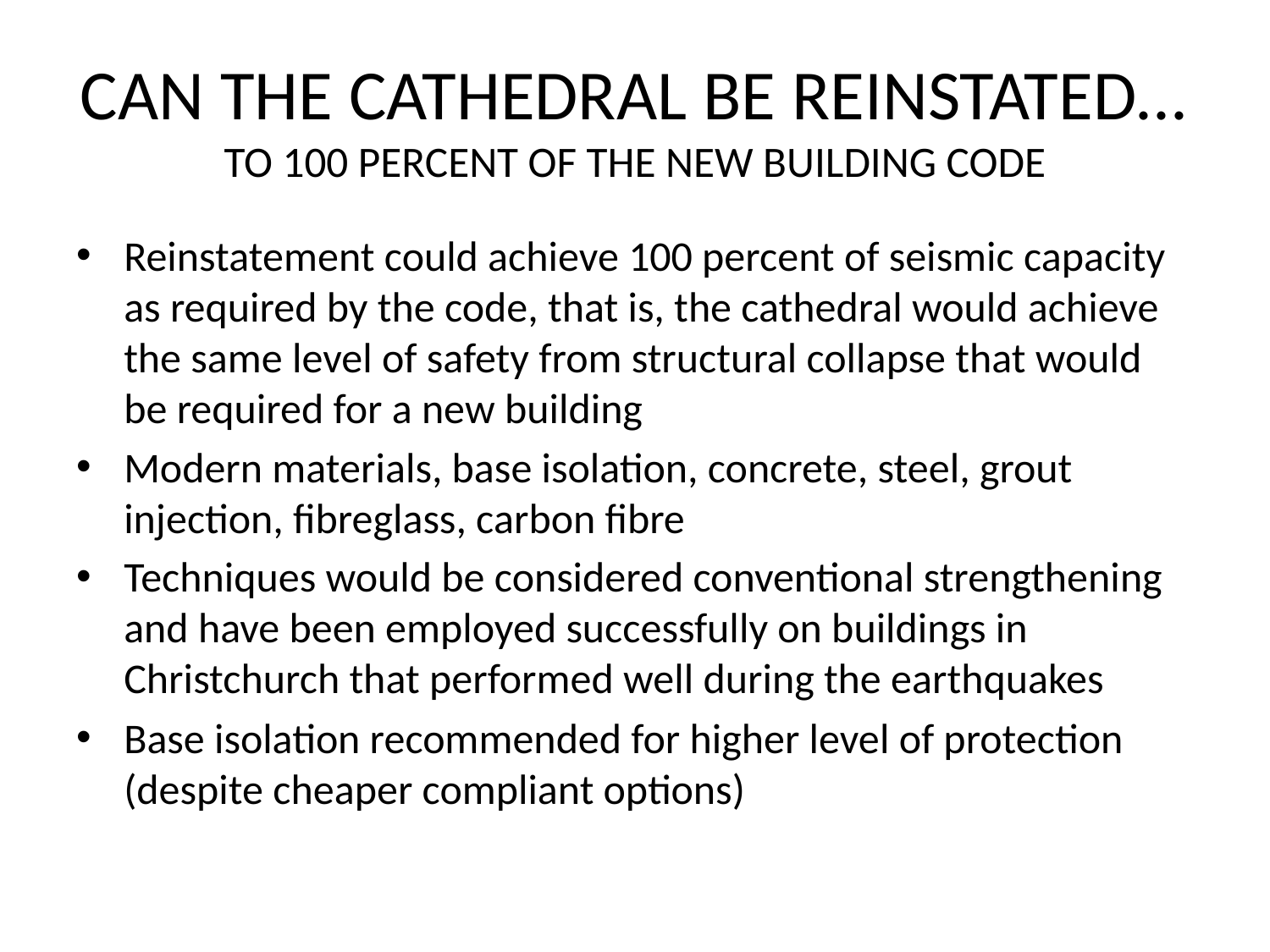

# CAN THE CATHEDRAL BE REINSTATED... TO 100 PERCENT OF THE NEW BUILDING CODE
Reinstatement could achieve 100 percent of seismic capacity as required by the code, that is, the cathedral would achieve the same level of safety from structural collapse that would be required for a new building
Modern materials, base isolation, concrete, steel, grout injection, fibreglass, carbon fibre
Techniques would be considered conventional strengthening and have been employed successfully on buildings in Christchurch that performed well during the earthquakes
Base isolation recommended for higher level of protection (despite cheaper compliant options)